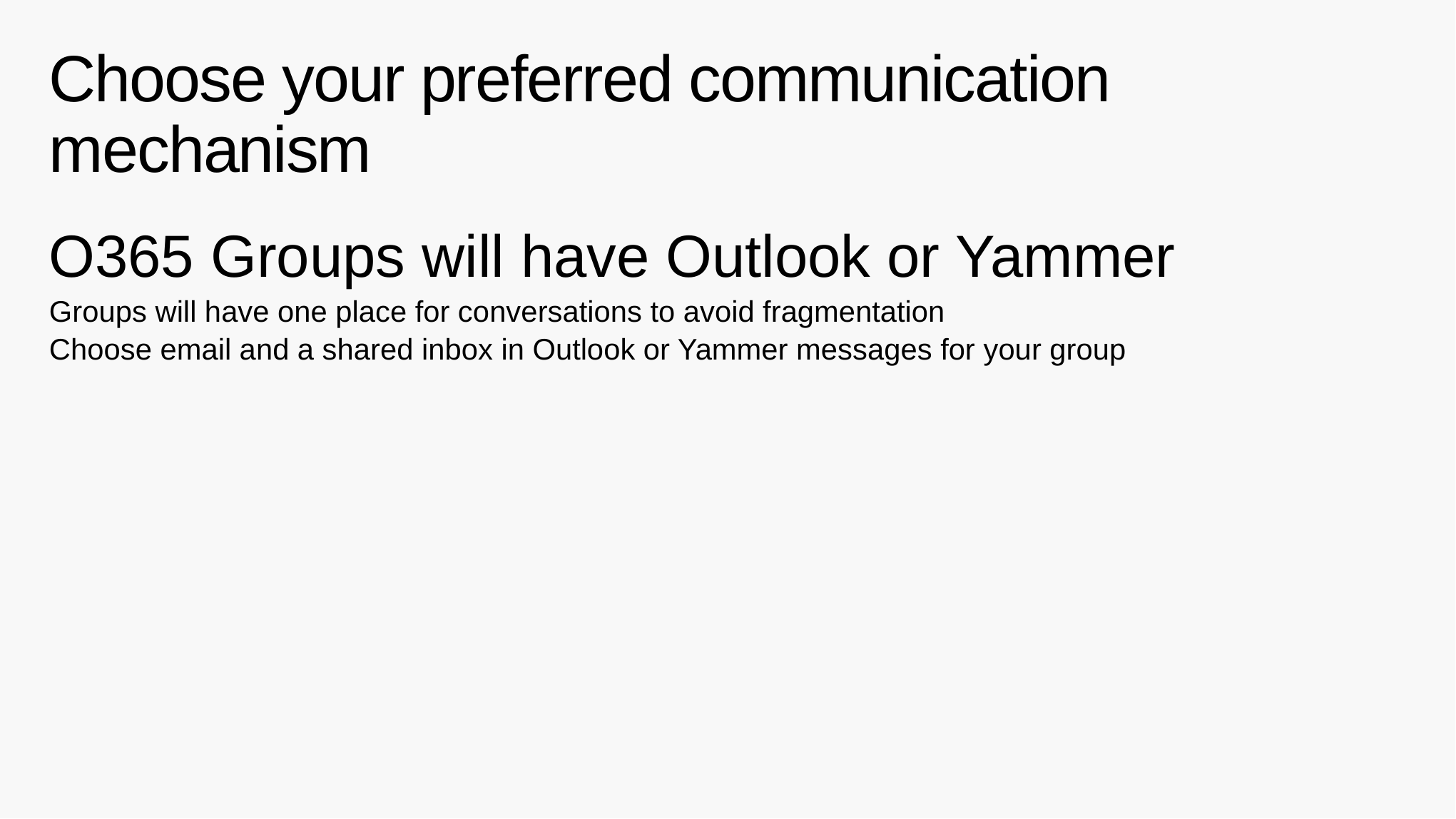

# Choose your preferred communication mechanism
O365 Groups will have Outlook or Yammer
Groups will have one place for conversations to avoid fragmentation
Choose email and a shared inbox in Outlook or Yammer messages for your group